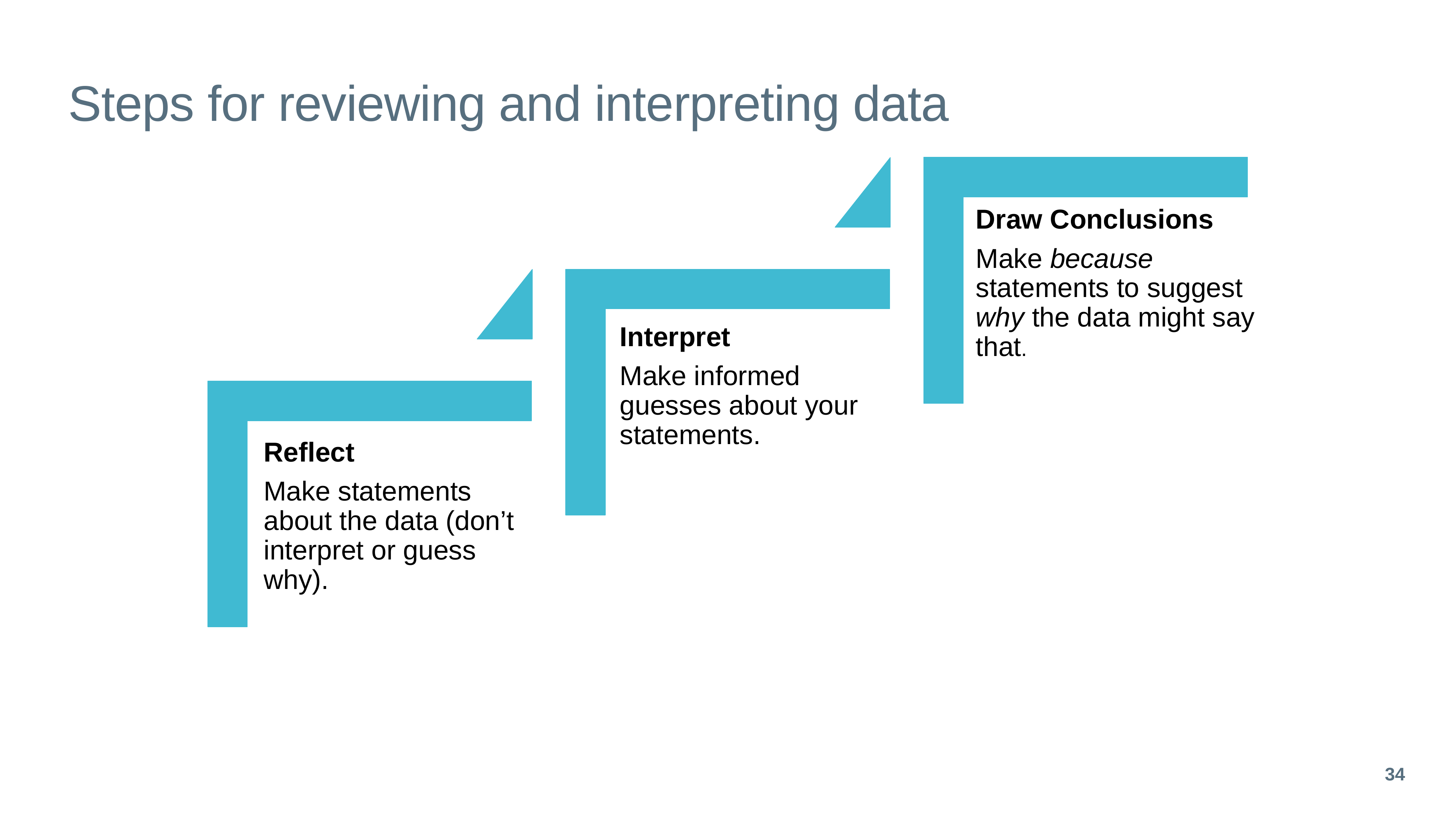

# Steps for reviewing and interpreting data

Draw Conclusions
Make because statements to suggest why the data might say that.

Interpret
Make informed guesses about your statements.
Reflect
Make statements about the data (don’t interpret or guess why).
34